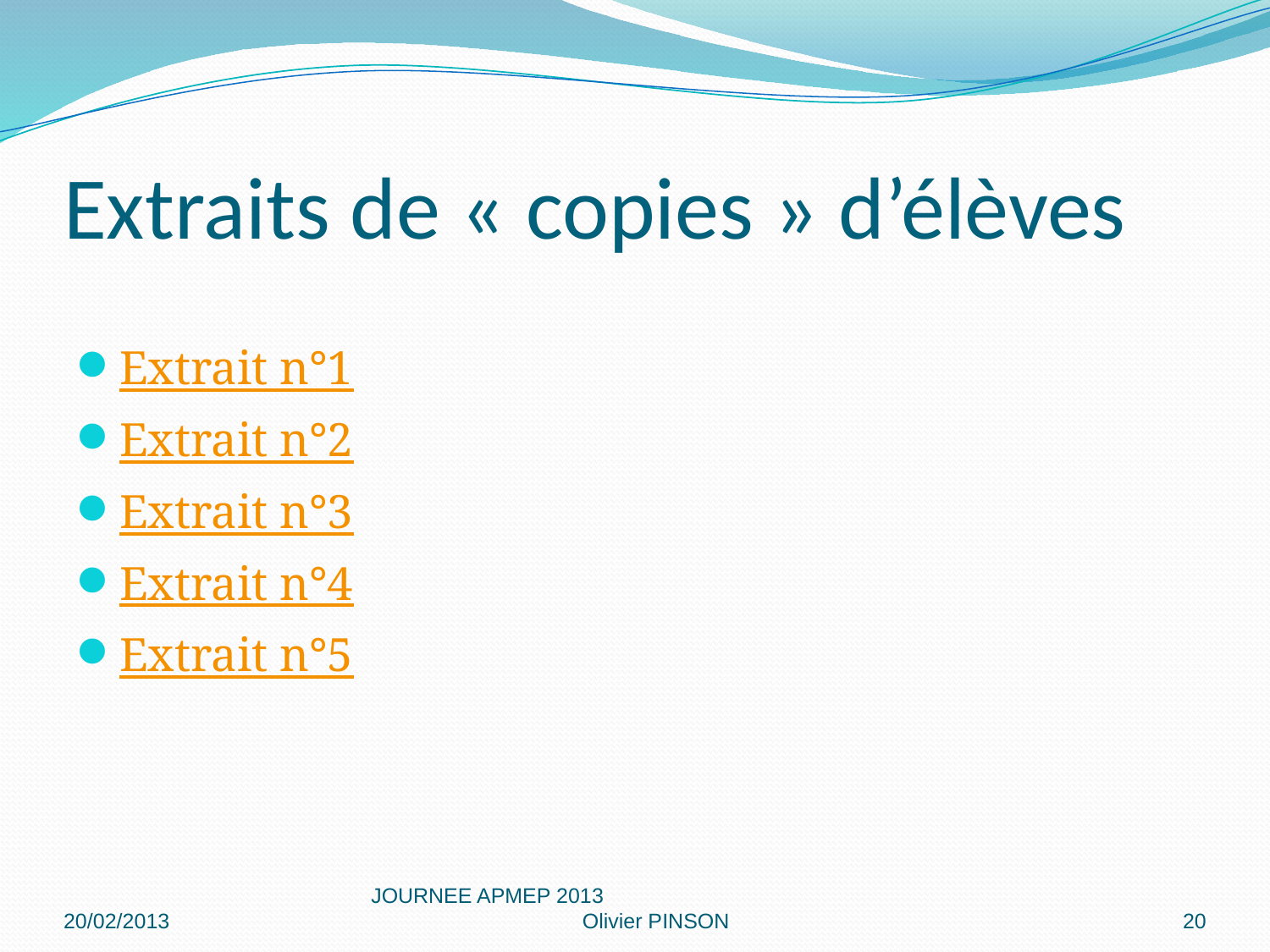

# Extraits de « copies » d’élèves

Extrait n°1
Extrait n°2
Extrait n°3
Extrait n°4
Extrait n°5

20/02/2013
JOURNEE APMEP 2013                                                          Olivier PINSON
20